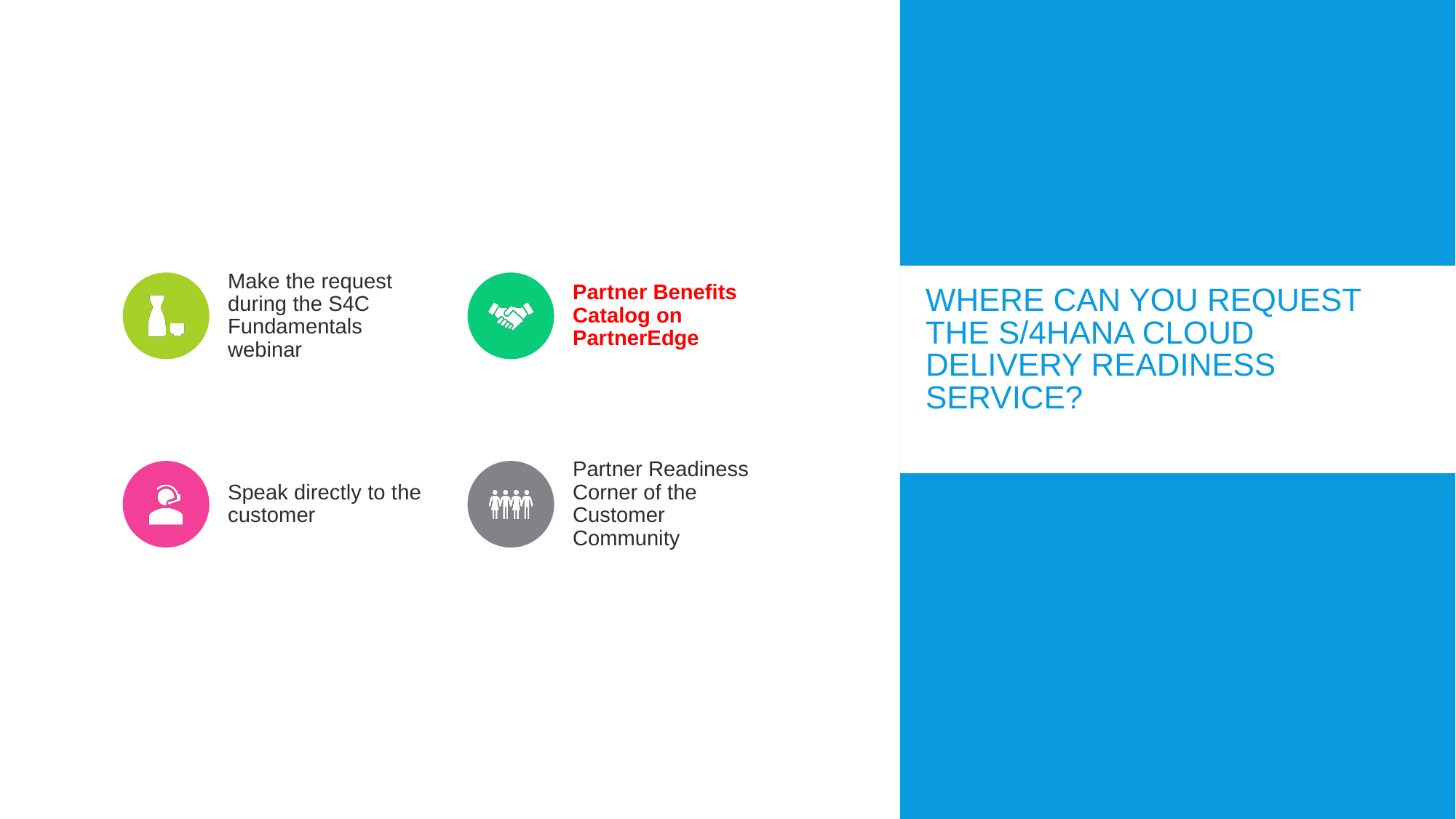

Make the request during the S4C Fundamentals webinar
Partner Benefits Catalog on PartnerEdge
Speak directly to the customer
Partner Readiness Corner of the Customer Community

# Where can you request the S/4HANA Cloud Delivery Readiness Service?